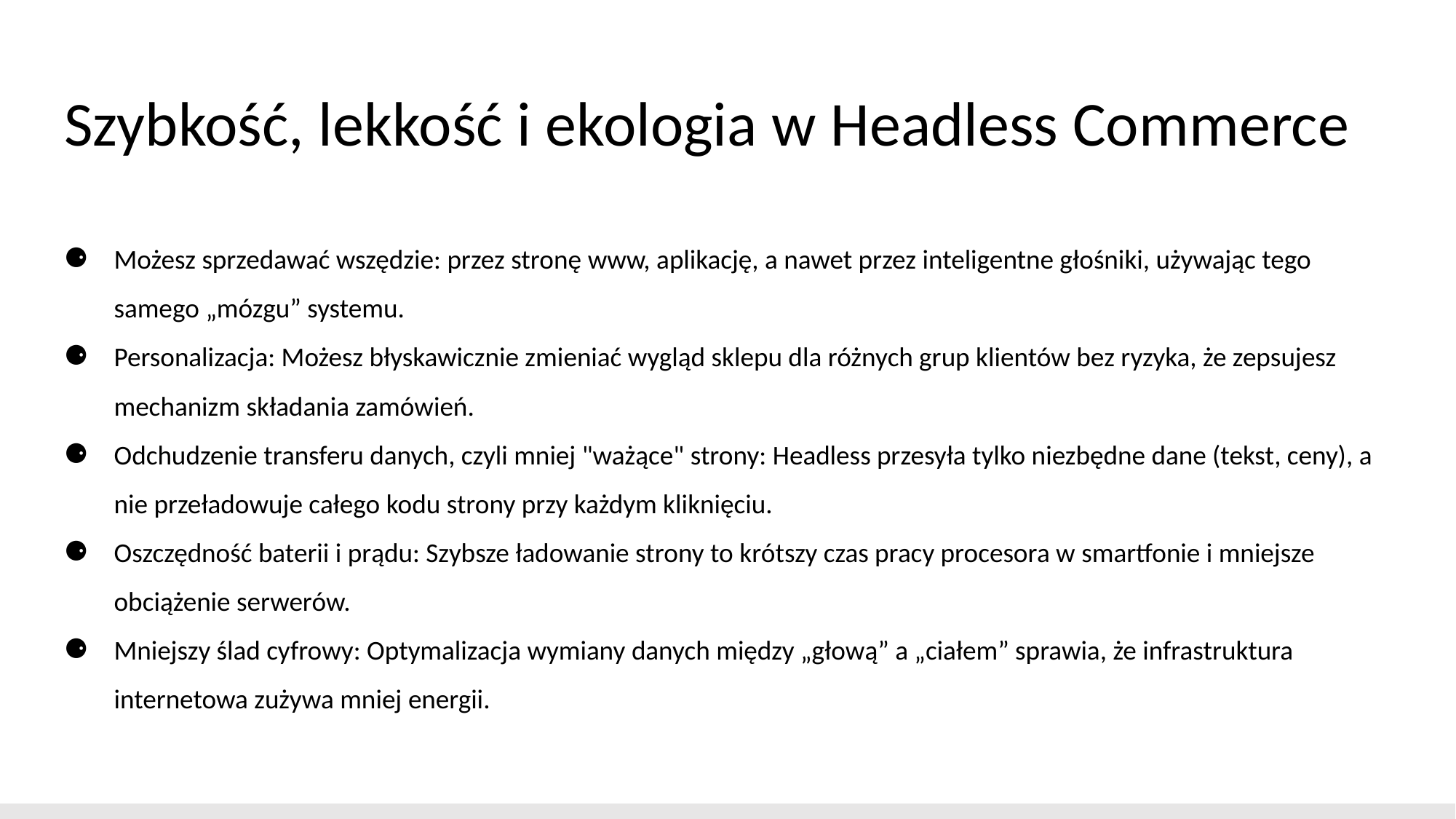

# Szybkość, lekkość i ekologia w Headless Commerce
Możesz sprzedawać wszędzie: przez stronę www, aplikację, a nawet przez inteligentne głośniki, używając tego samego „mózgu” systemu.
Personalizacja: Możesz błyskawicznie zmieniać wygląd sklepu dla różnych grup klientów bez ryzyka, że zepsujesz mechanizm składania zamówień.
Odchudzenie transferu danych, czyli mniej "ważące" strony: Headless przesyła tylko niezbędne dane (tekst, ceny), a nie przeładowuje całego kodu strony przy każdym kliknięciu.
Oszczędność baterii i prądu: Szybsze ładowanie strony to krótszy czas pracy procesora w smartfonie i mniejsze obciążenie serwerów.
Mniejszy ślad cyfrowy: Optymalizacja wymiany danych między „głową” a „ciałem” sprawia, że infrastruktura internetowa zużywa mniej energii.